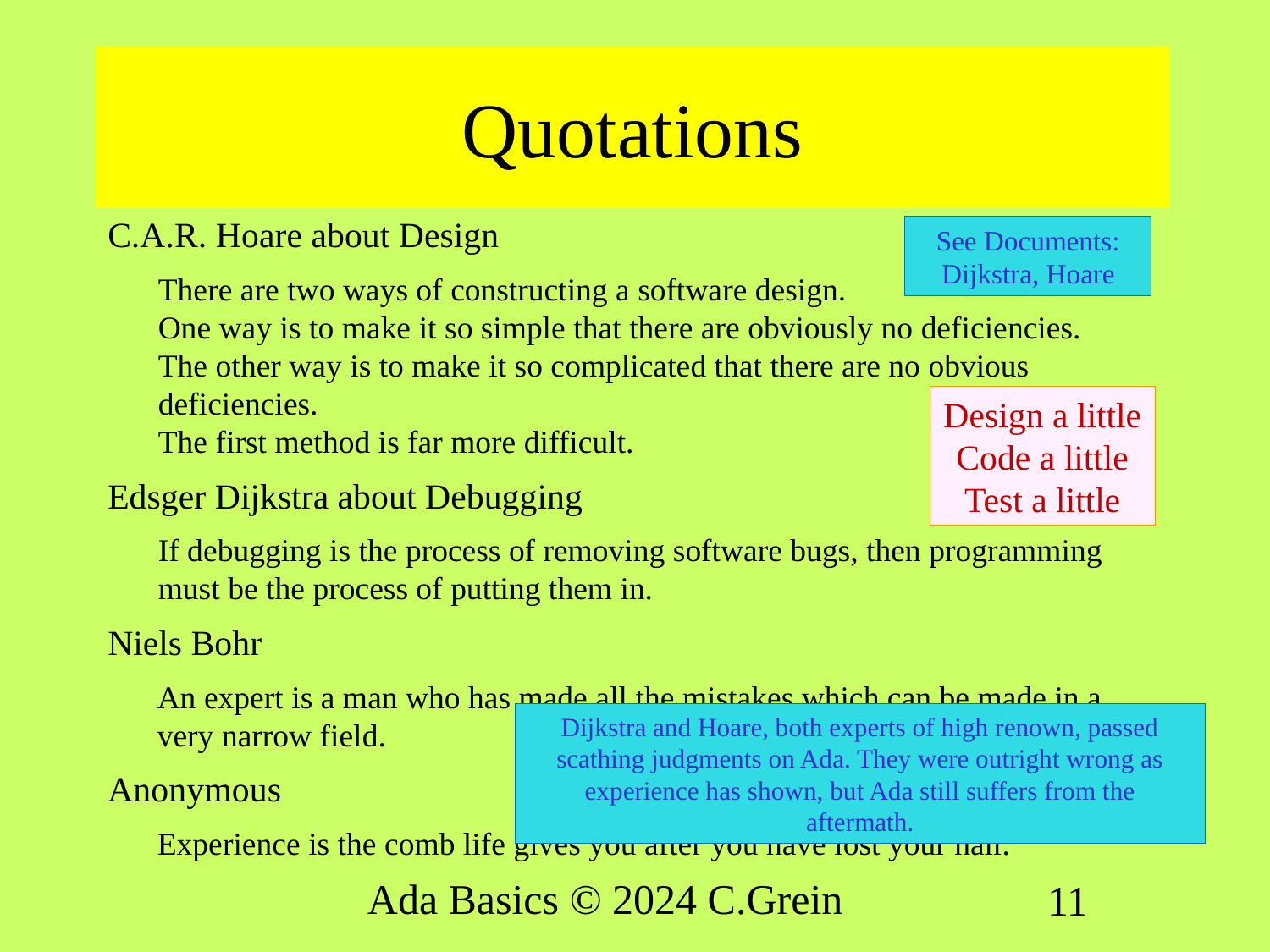

# Quotations
C.A.R. Hoare about Design
There are two ways of constructing a software design.
One way is to make it so simple that there are obviously no deficiencies.
The other way is to make it so complicated that there are no obvious deficiencies.
The first method is far more difficult.
Edsger Dijkstra about Debugging
If debugging is the process of removing software bugs, then programming must be the process of putting them in.
Niels Bohr
An expert is a man who has made all the mistakes which can be made in a very narrow field.
Anonymous
Experience is the comb life gives you after you have lost your hair.
See Documents:
Dijkstra, Hoare
Design a little
Code a little
Test a little
Dijkstra and Hoare, both experts of high renown, passed scathing judgments on Ada. They were outright wrong as experience has shown, but Ada still suffers from the aftermath.
Ada Basics © 2024 C.Grein
11